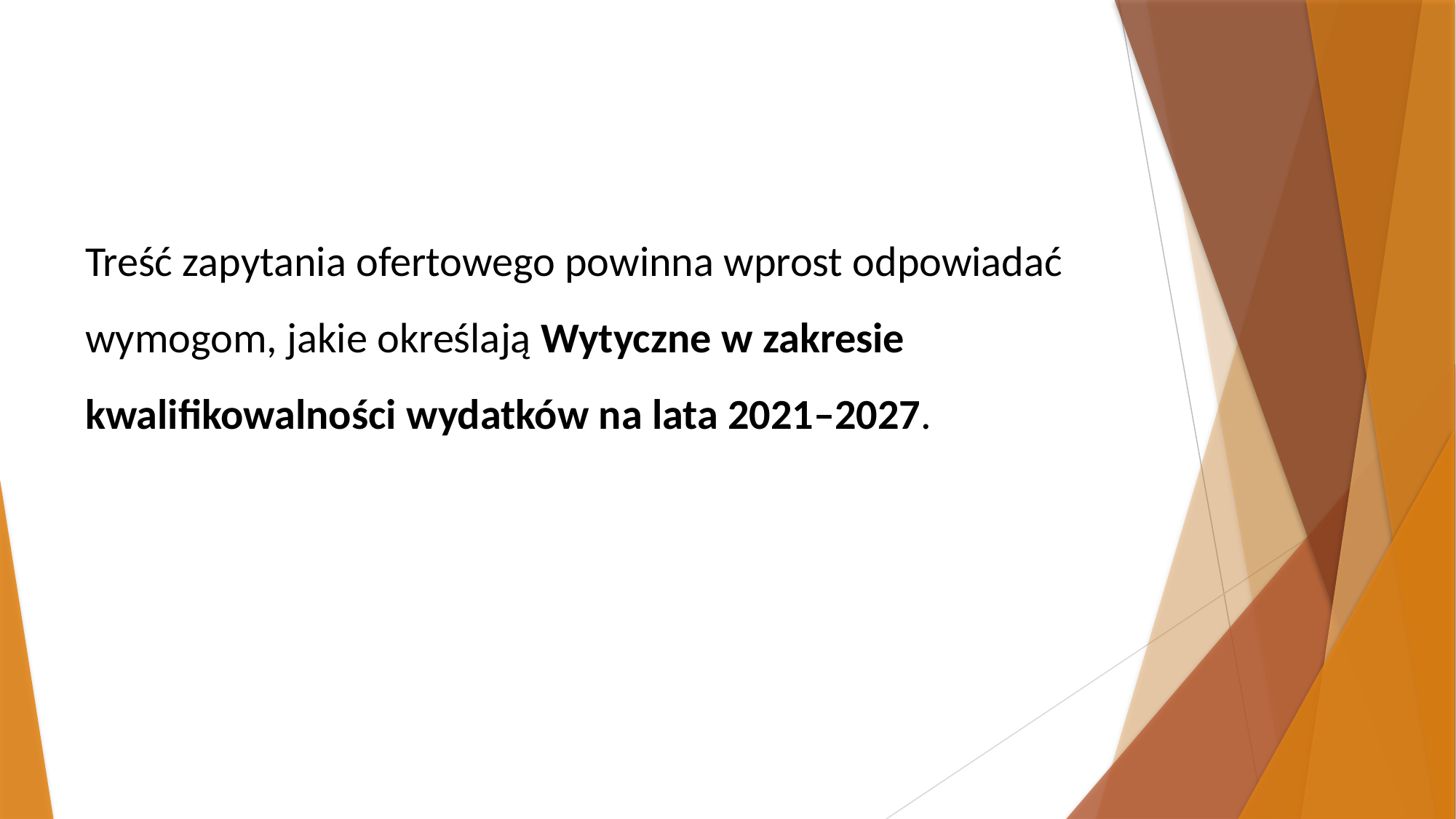

Treść zapytania ofertowego powinna wprost odpowiadać wymogom, jakie określają Wytyczne w zakresie kwalifikowalności wydatków na lata 2021–2027.